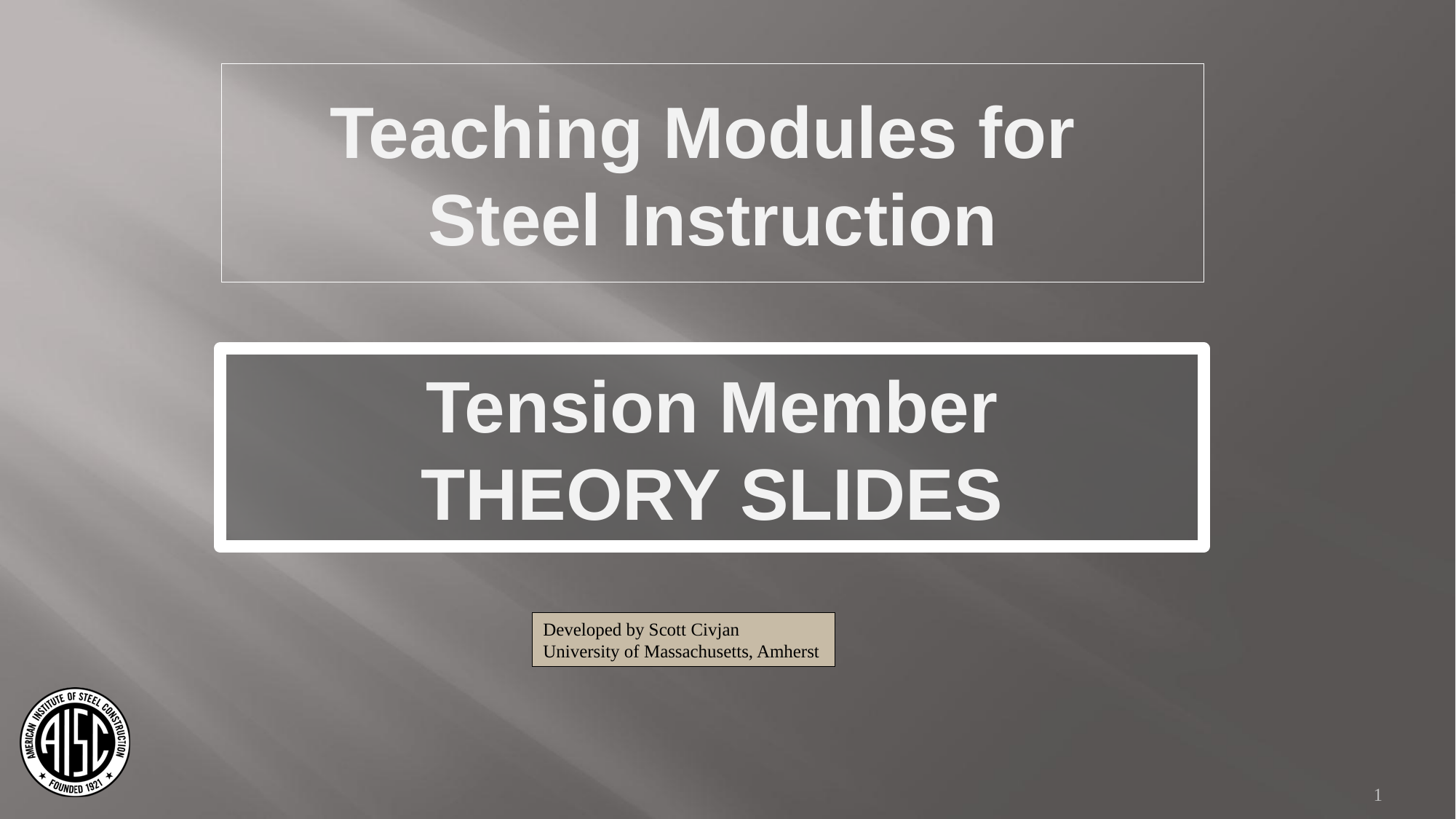

Teaching Modules for
Steel Instruction
Tension Member
THEORY SLIDES
Developed by Scott Civjan
University of Massachusetts, Amherst
1